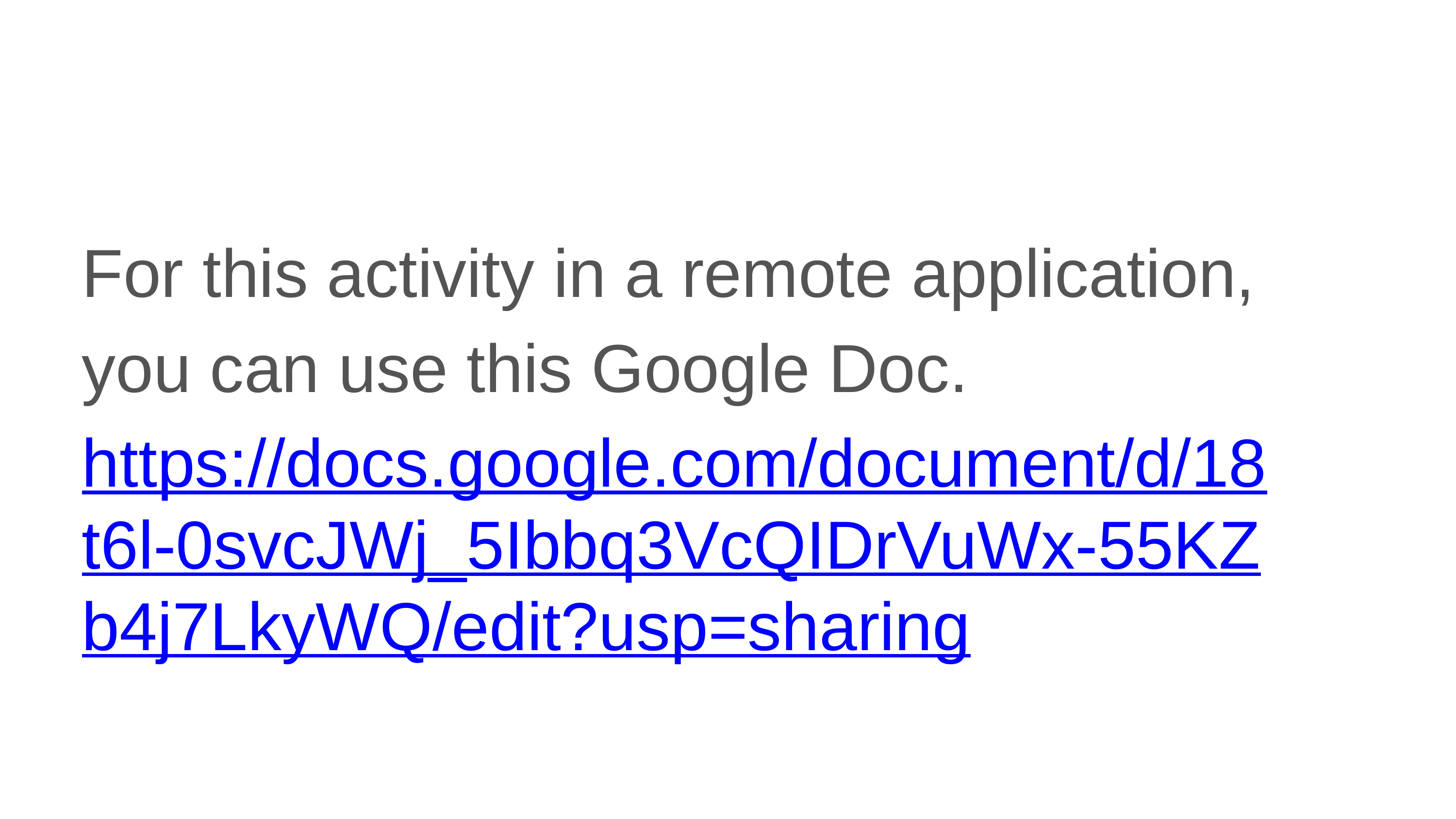

For this activity in a remote application, you can use this Google Doc.
https://docs.google.com/document/d/18t6l-0svcJWj_5Ibbq3VcQIDrVuWx-55KZb4j7LkyWQ/edit?usp=sharing